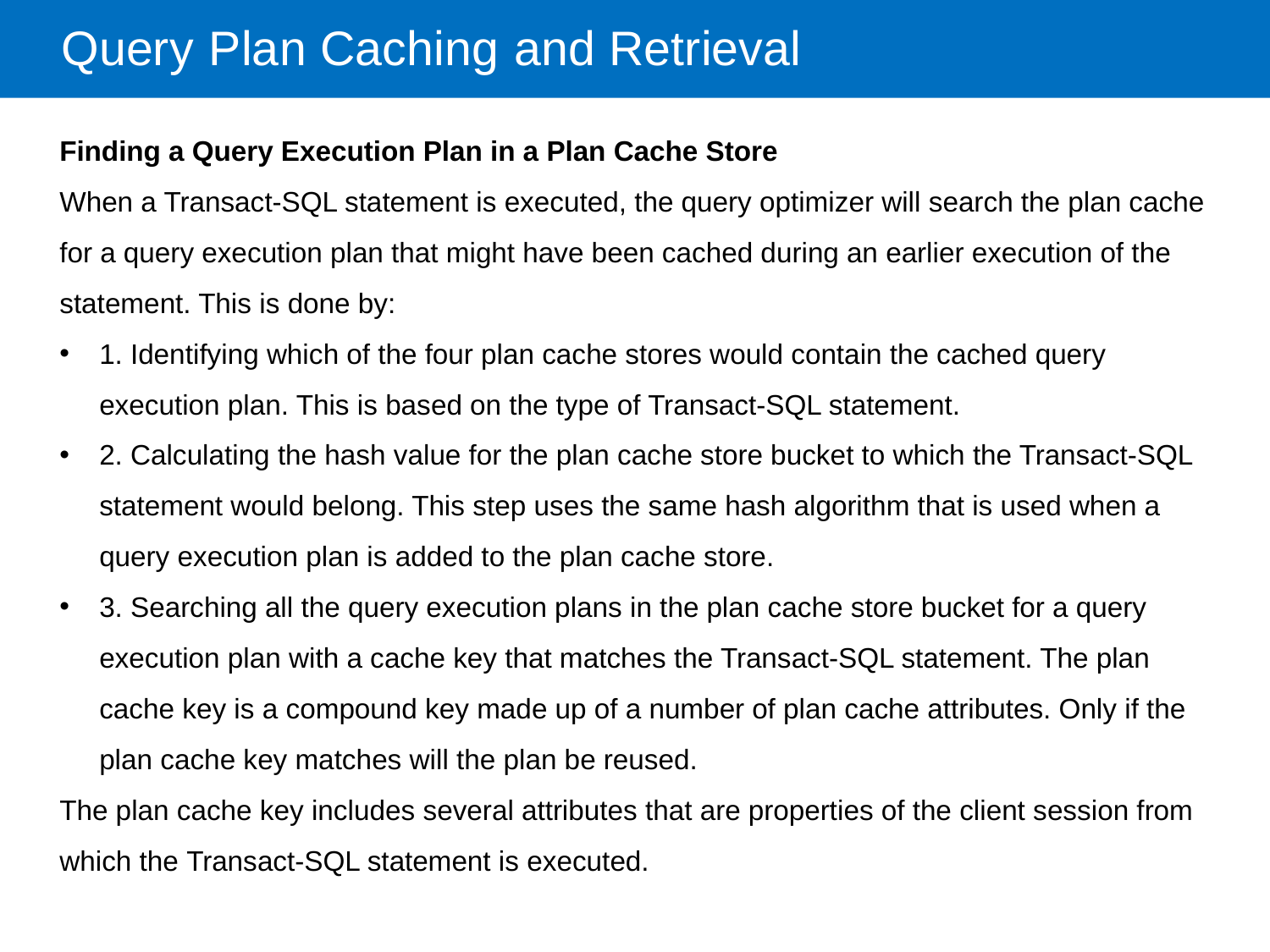

# Query Plan Caching and Retrieval
Finding a Query Execution Plan in a Plan Cache Store
When a Transact-SQL statement is executed, the query optimizer will search the plan cache for a query execution plan that might have been cached during an earlier execution of the statement. This is done by:
1. Identifying which of the four plan cache stores would contain the cached query execution plan. This is based on the type of Transact-SQL statement.
2. Calculating the hash value for the plan cache store bucket to which the Transact-SQL statement would belong. This step uses the same hash algorithm that is used when a query execution plan is added to the plan cache store.
3. Searching all the query execution plans in the plan cache store bucket for a query execution plan with a cache key that matches the Transact-SQL statement. The plan cache key is a compound key made up of a number of plan cache attributes. Only if the plan cache key matches will the plan be reused.
The plan cache key includes several attributes that are properties of the client session from which the Transact-SQL statement is executed.